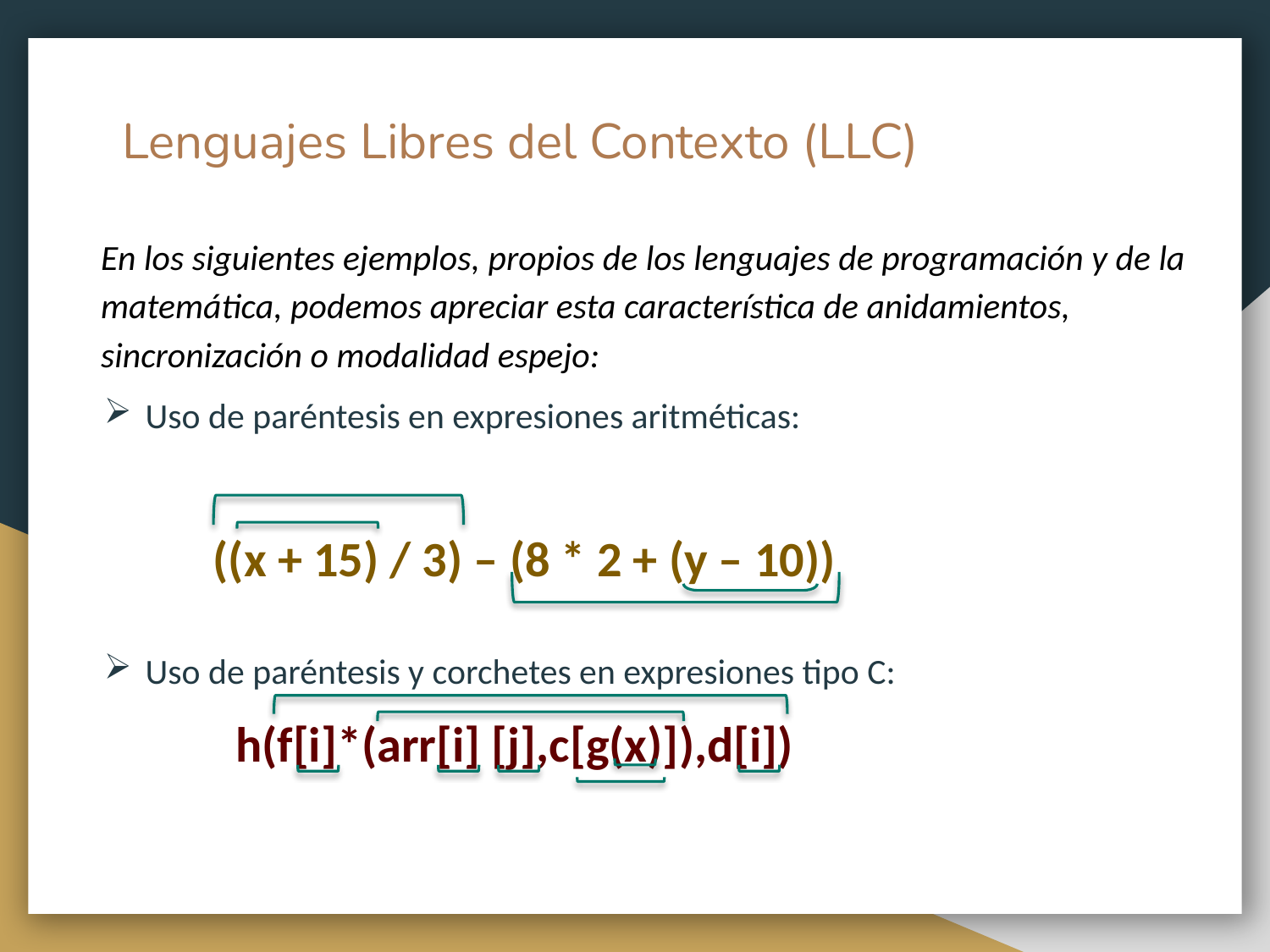

# Lenguajes Libres del Contexto (LLC)
En los siguientes ejemplos, propios de los lenguajes de programación y de la matemática, podemos apreciar esta característica de anidamientos, sincronización o modalidad espejo:
Uso de paréntesis en expresiones aritméticas:

          ((x + 15) / 3) – (8 * 2 + (y – 10))

Uso de paréntesis y corchetes en expresiones tipo C:
            h(f[i]*(arr[i] [j],c[g(x)]),d[i])